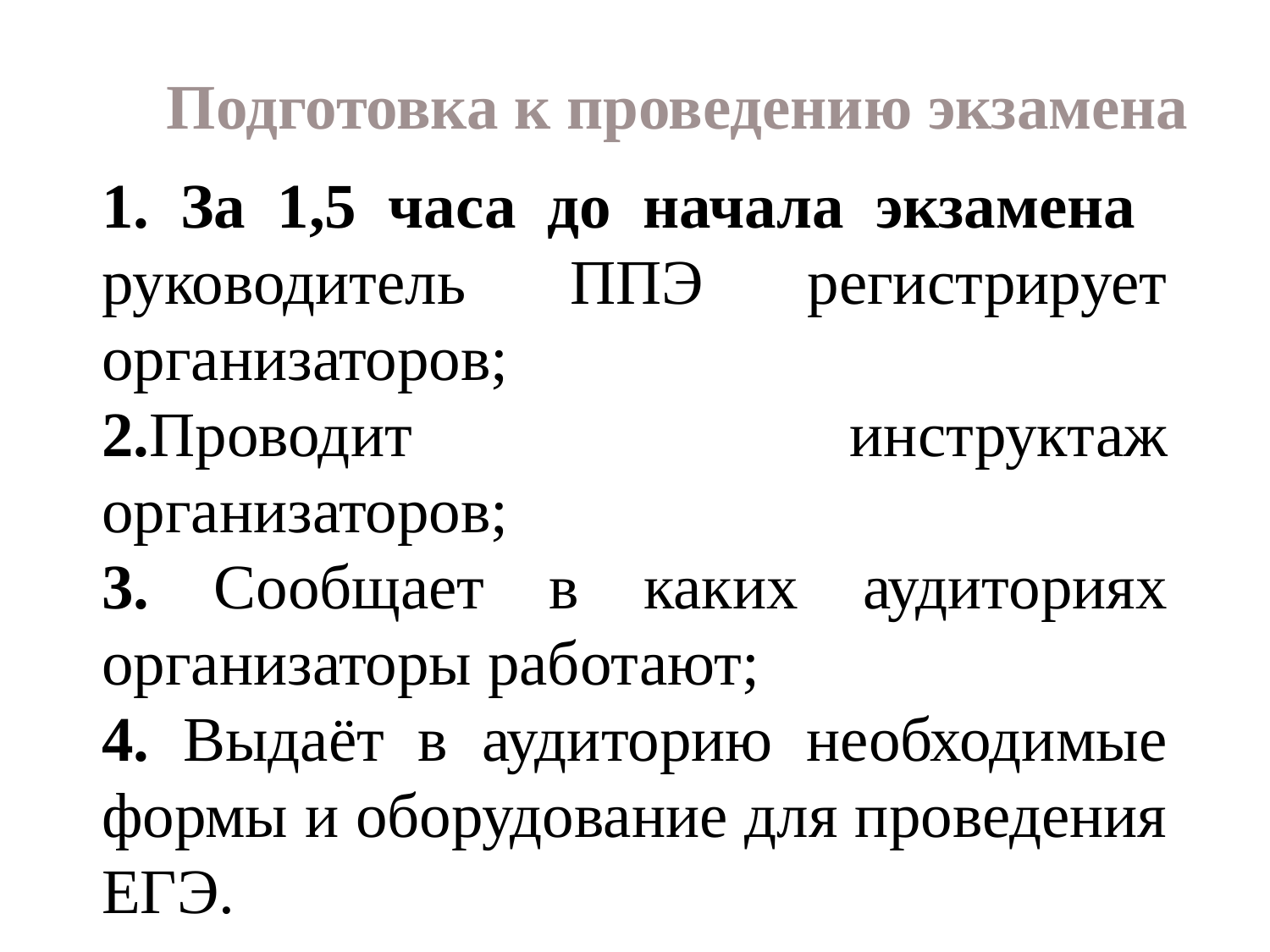

Подготовка к проведению экзамена
1. За 1,5 часа до начала экзамена  руководитель ППЭ регистрирует организаторов;
2.Проводит инструктаж организаторов;
3. Сообщает в каких аудиториях организаторы работают;
4. Выдаёт в аудиторию необходимые формы и оборудование для проведения ЕГЭ.